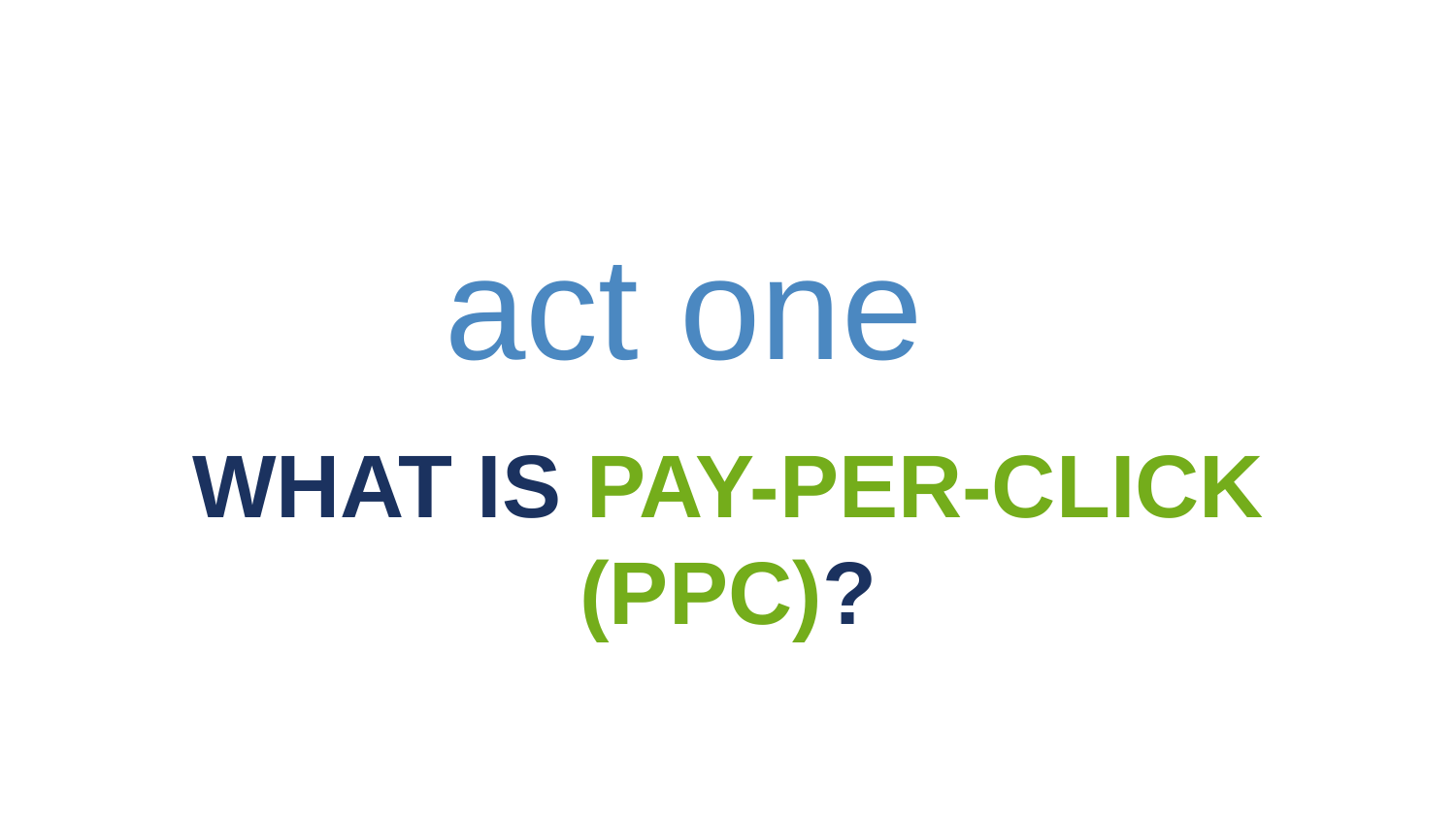

act one
# WHAT IS PAY-PER-CLICK (PPC)?